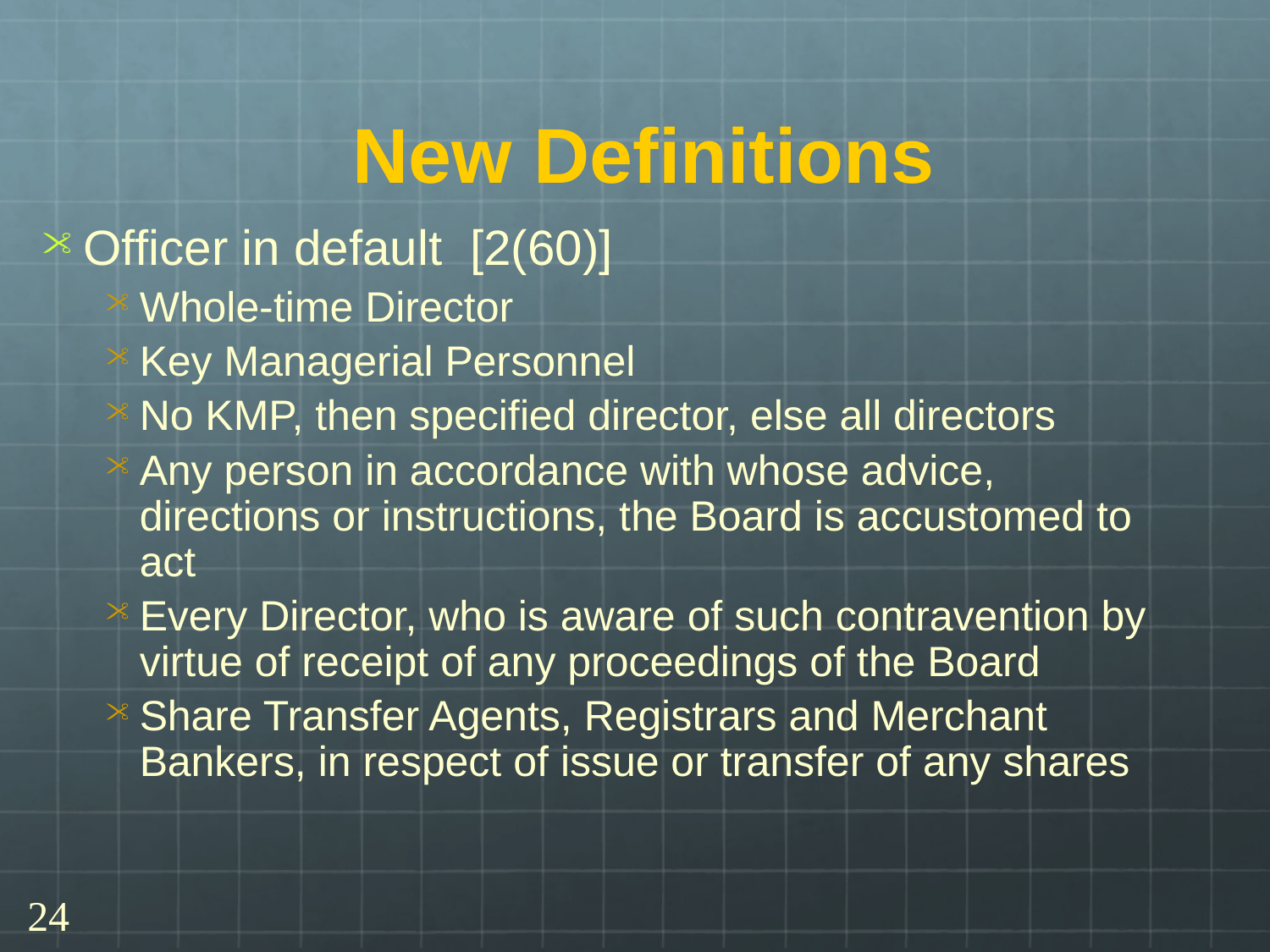

# New Definitions
Officer in default  [2(60)]
Whole-time Director
Key Managerial Personnel
No KMP, then specified director, else all directors
Any person in accordance with whose advice, directions or instructions, the Board is accustomed to act
Every Director, who is aware of such contravention by virtue of receipt of any proceedings of the Board
Share Transfer Agents, Registrars and Merchant Bankers, in respect of issue or transfer of any shares

24